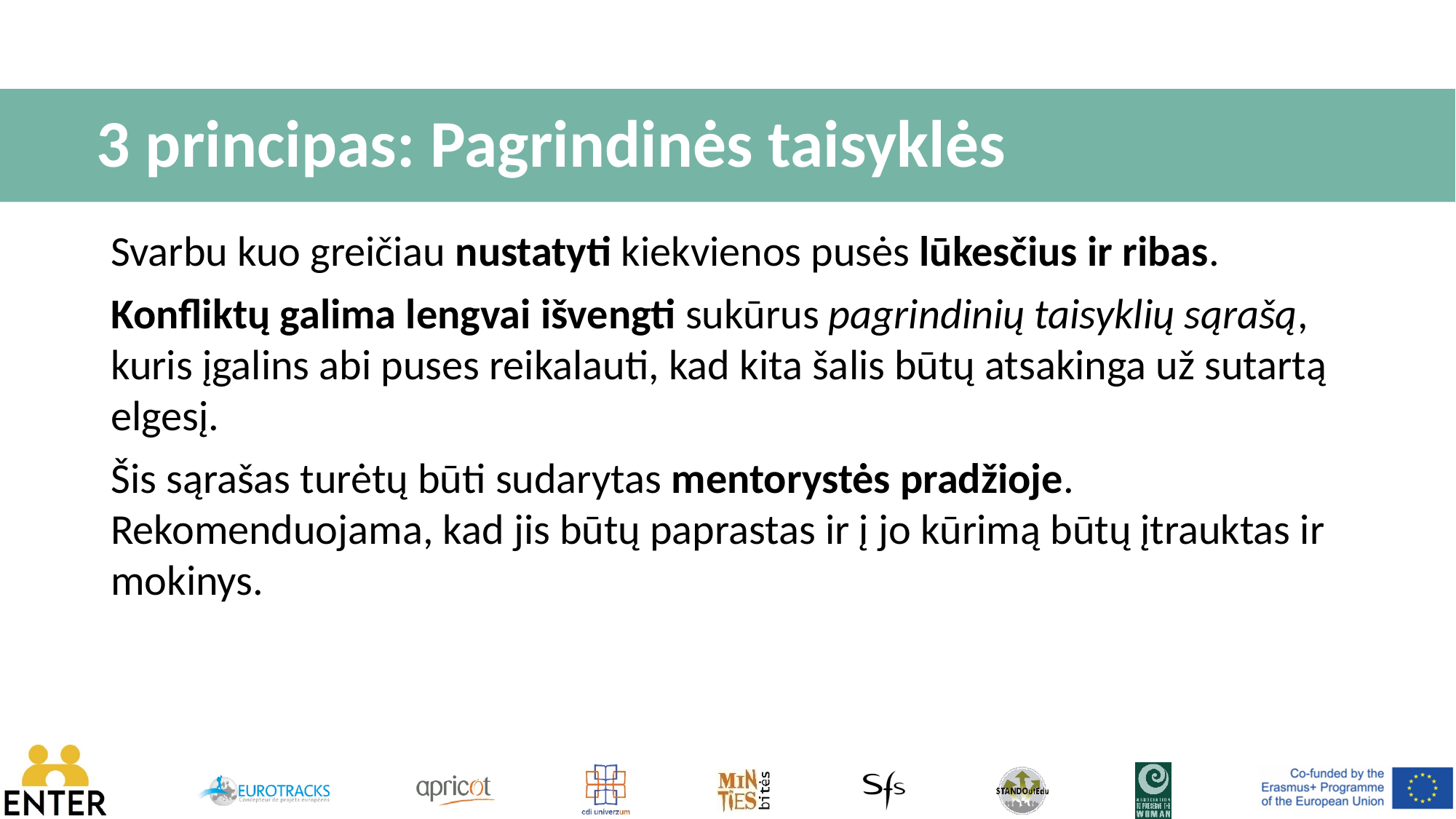

# 3 principas: Pagrindinės taisyklės
Svarbu kuo greičiau nustatyti kiekvienos pusės lūkesčius ir ribas.
Konfliktų galima lengvai išvengti sukūrus pagrindinių taisyklių sąrašą, kuris įgalins abi puses reikalauti, kad kita šalis būtų atsakinga už sutartą elgesį.
Šis sąrašas turėtų būti sudarytas mentorystės pradžioje. Rekomenduojama, kad jis būtų paprastas ir į jo kūrimą būtų įtrauktas ir mokinys.